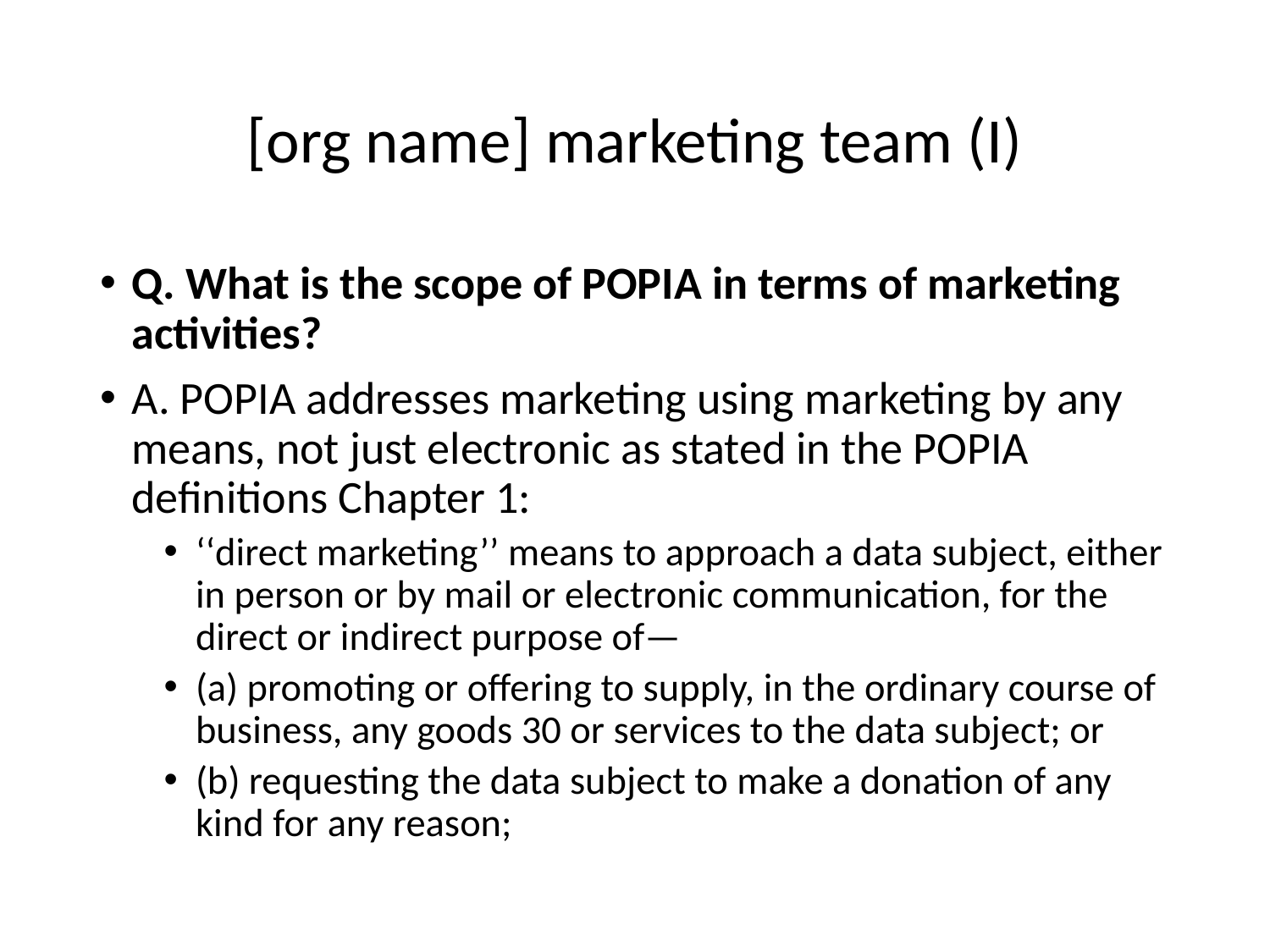

# [org name] marketing team (I)
Q. What is the scope of POPIA in terms of marketing activities?
A. POPIA addresses marketing using marketing by any means, not just electronic as stated in the POPIA definitions Chapter 1:
‘‘direct marketing’’ means to approach a data subject, either in person or by mail or electronic communication, for the direct or indirect purpose of—
(a) promoting or offering to supply, in the ordinary course of business, any goods 30 or services to the data subject; or
(b) requesting the data subject to make a donation of any kind for any reason;